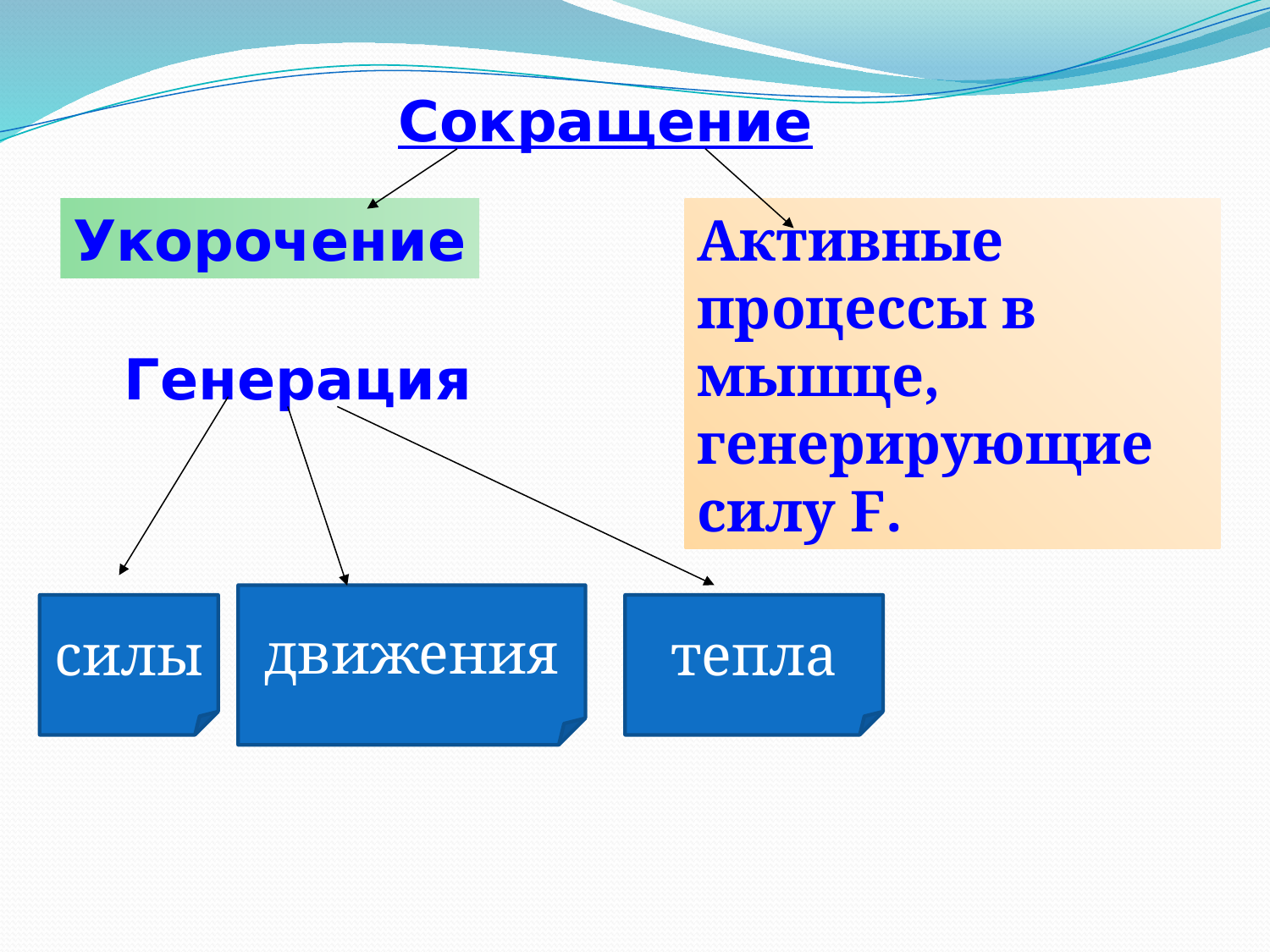

Сокращение

Активные процессы в мышце, генерирующие силу F.
Укорочение
Генерация

движения
силы
тепла